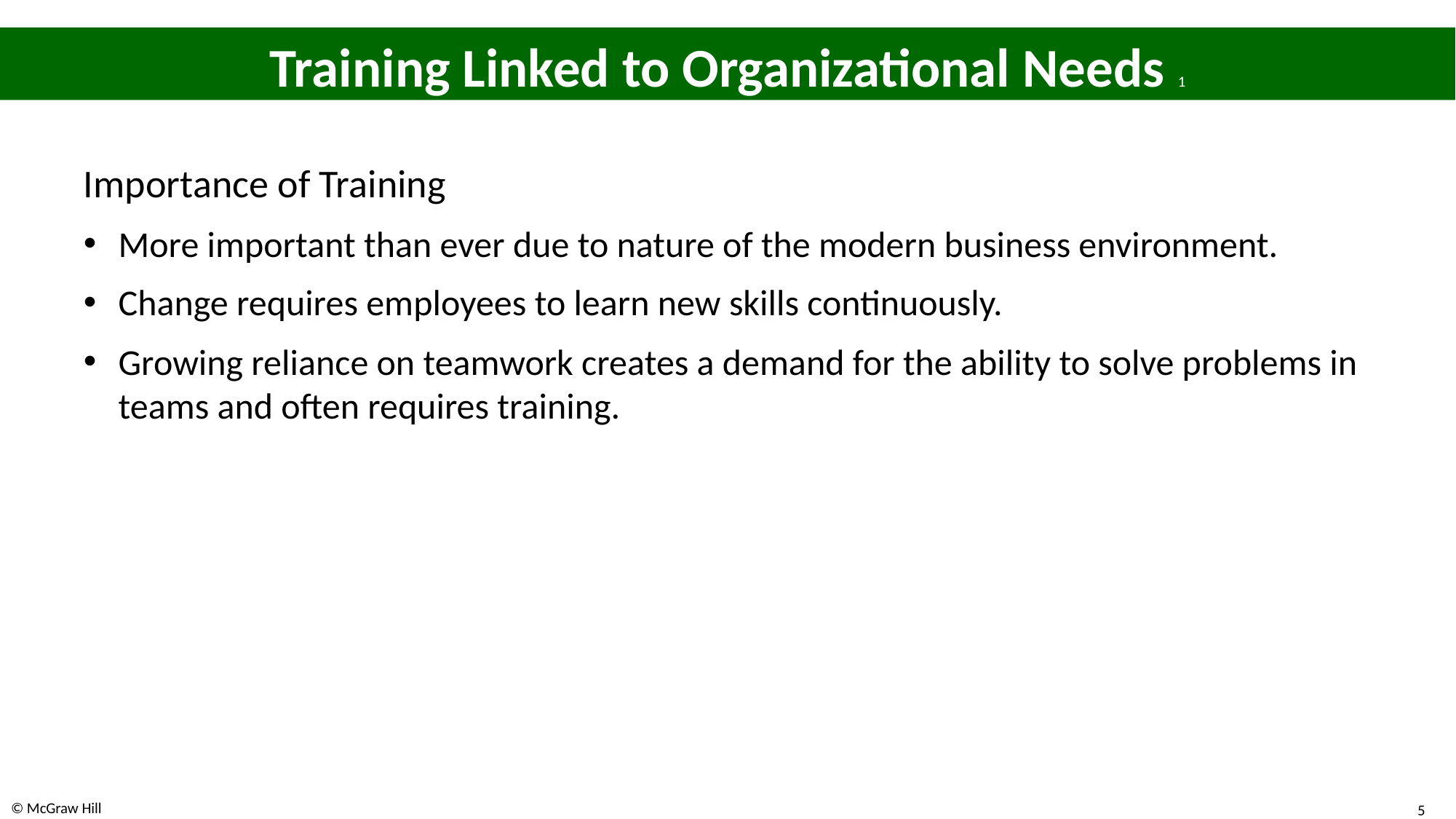

# Training Linked to Organizational Needs 1
Importance of Training
More important than ever due to nature of the modern business environment.
Change requires employees to learn new skills continuously.
Growing reliance on teamwork creates a demand for the ability to solve problems in teams and often requires training.